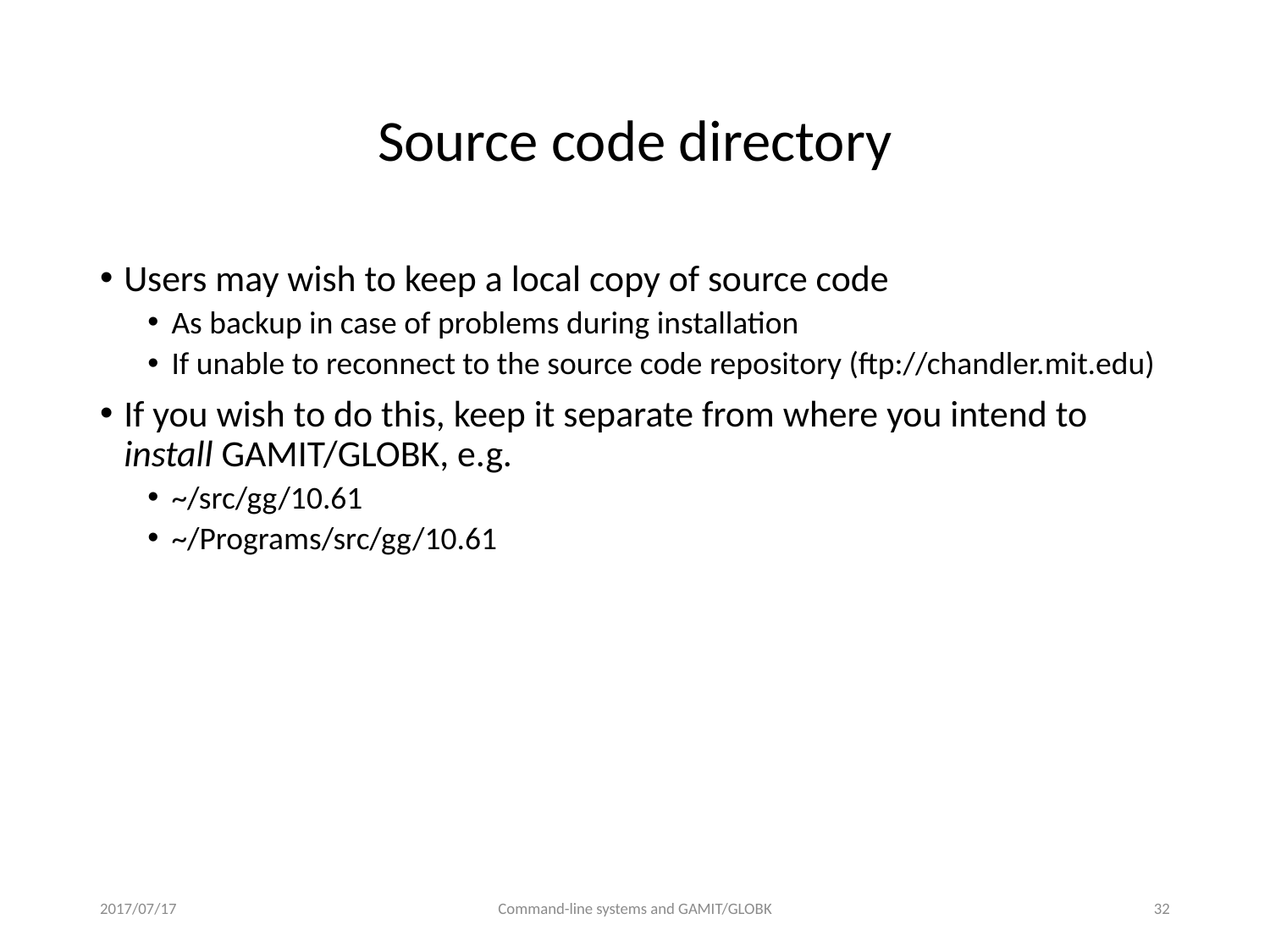

# Source code directory
Users may wish to keep a local copy of source code
As backup in case of problems during installation
If unable to reconnect to the source code repository (ftp://chandler.mit.edu)
If you wish to do this, keep it separate from where you intend to install GAMIT/GLOBK, e.g.
~/src/gg/10.61
~/Programs/src/gg/10.61
2017/07/17
Command-line systems and GAMIT/GLOBK
32